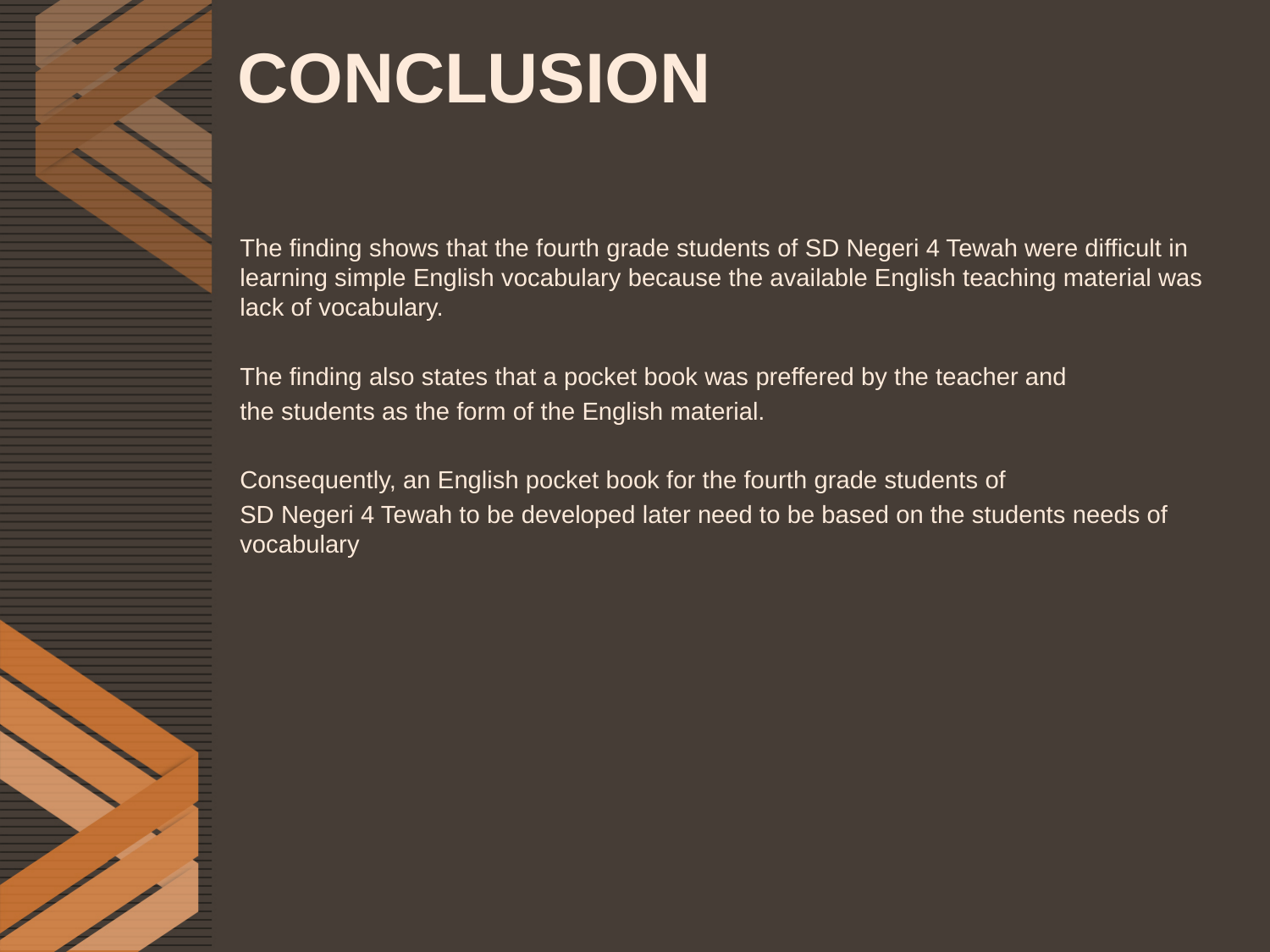

# CONCLUSION
The finding shows that the fourth grade students of SD Negeri 4 Tewah were difficult in learning simple English vocabulary because the available English teaching material was lack of vocabulary.

The finding also states that a pocket book was preffered by the teacher and
the students as the form of the English material.

Consequently, an English pocket book for the fourth grade students of
SD Negeri 4 Tewah to be developed later need to be based on the students needs of vocabulary